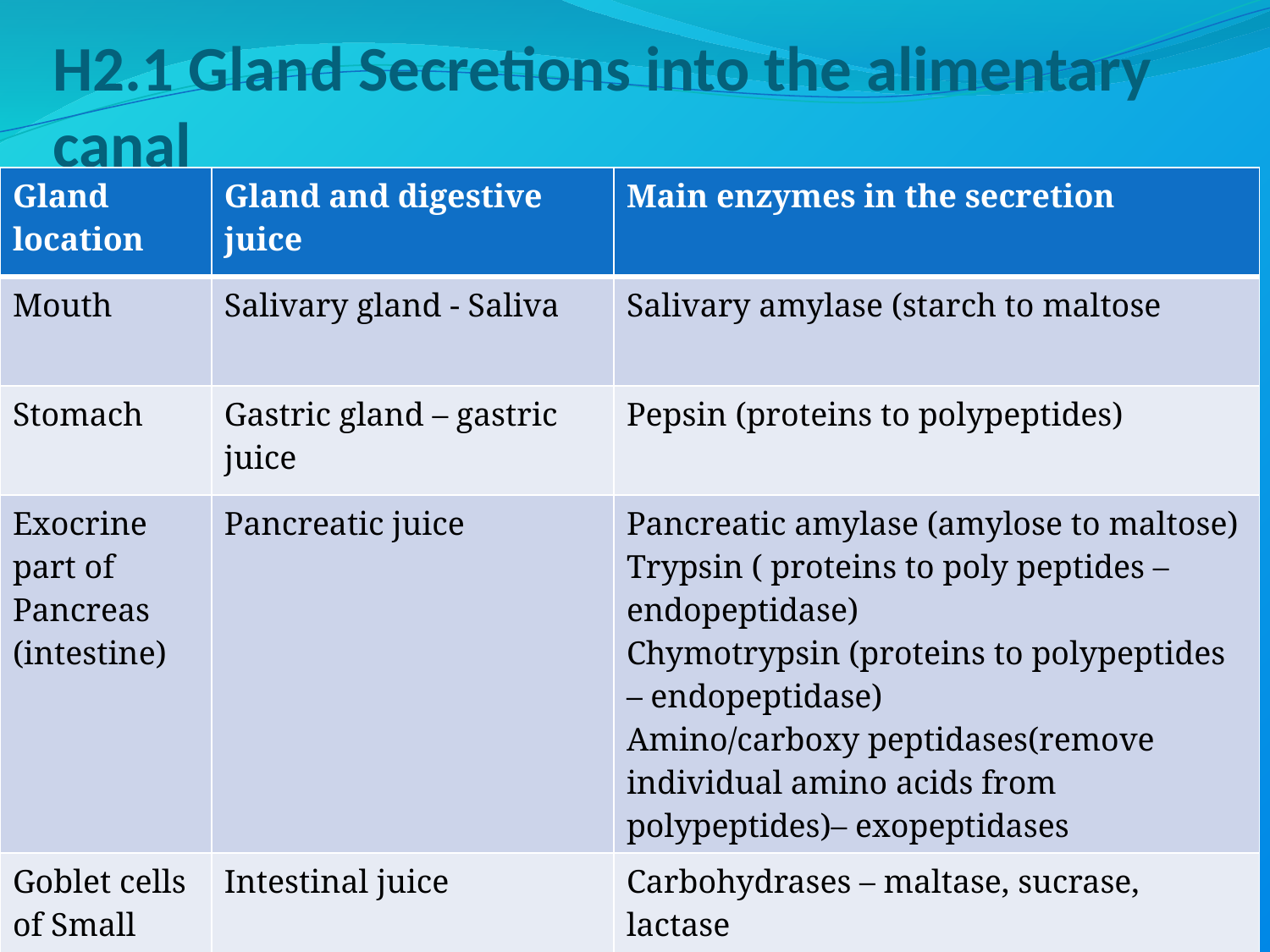

# H2.1 Gland Secretions into the alimentary canal
| Gland location | Gland and digestive juice | Main enzymes in the secretion |
| --- | --- | --- |
| Mouth | Salivary gland - Saliva | Salivary amylase (starch to maltose |
| Stomach | Gastric gland – gastric juice | Pepsin (proteins to polypeptides) |
| Exocrine part of Pancreas (intestine) | Pancreatic juice | Pancreatic amylase (amylose to maltose) Trypsin ( proteins to poly peptides – endopeptidase) Chymotrypsin (proteins to polypeptides – endopeptidase) Amino/carboxy peptidases(remove individual amino acids from polypeptides)– exopeptidases |
| Goblet cells of Small intestine | Intestinal juice | Carbohydrases – maltase, sucrase, lactase Dipeptidases – dipeptides to amino acids Enterokinase – activate trypsinogen to trypsin |